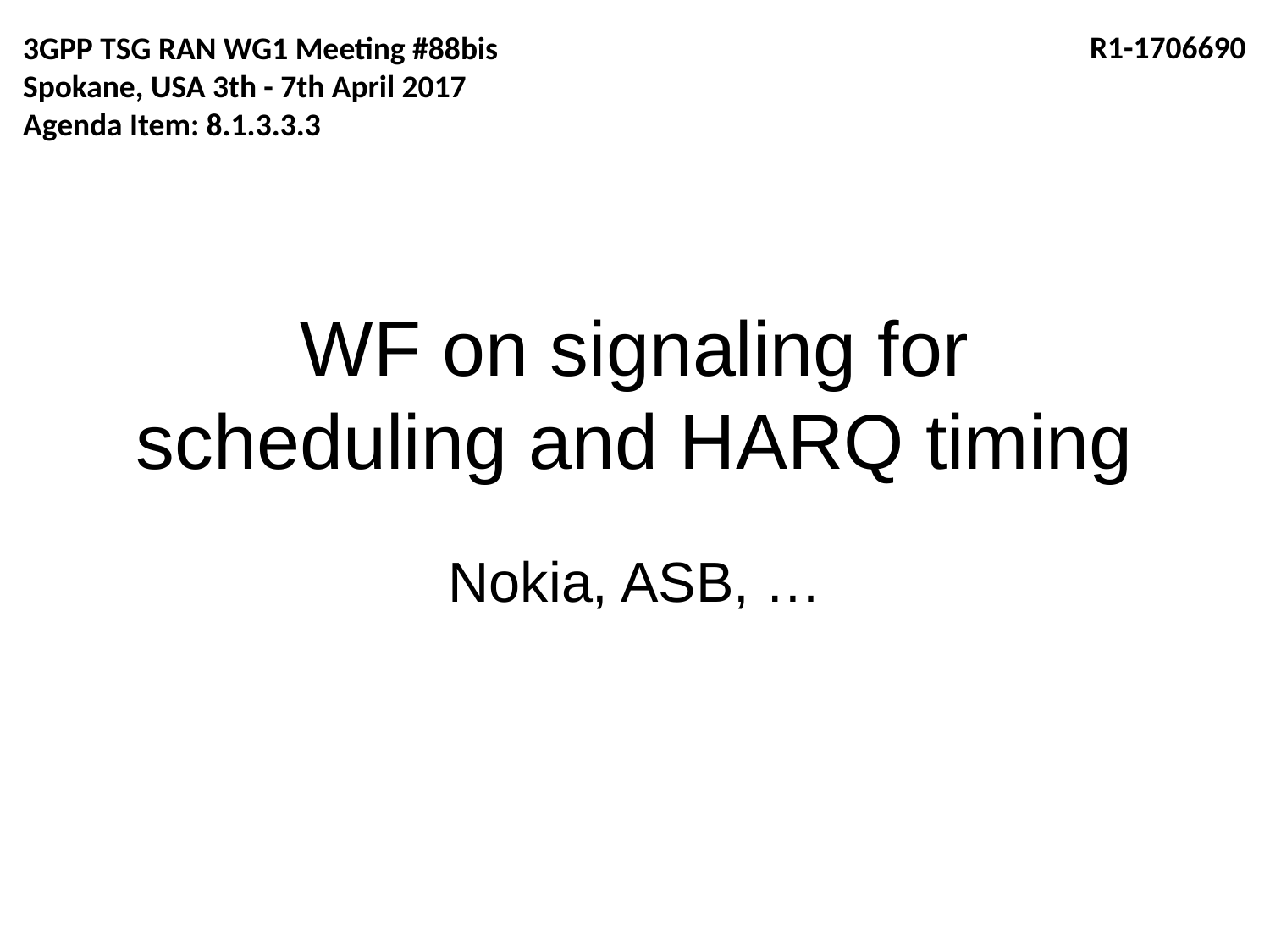

3GPP TSG RAN WG1 Meeting #88bis
Spokane, USA 3th - 7th April 2017
Agenda Item: 8.1.3.3.3

 R1-1706690
# WF on signaling for scheduling and HARQ timing
Nokia, ASB, …